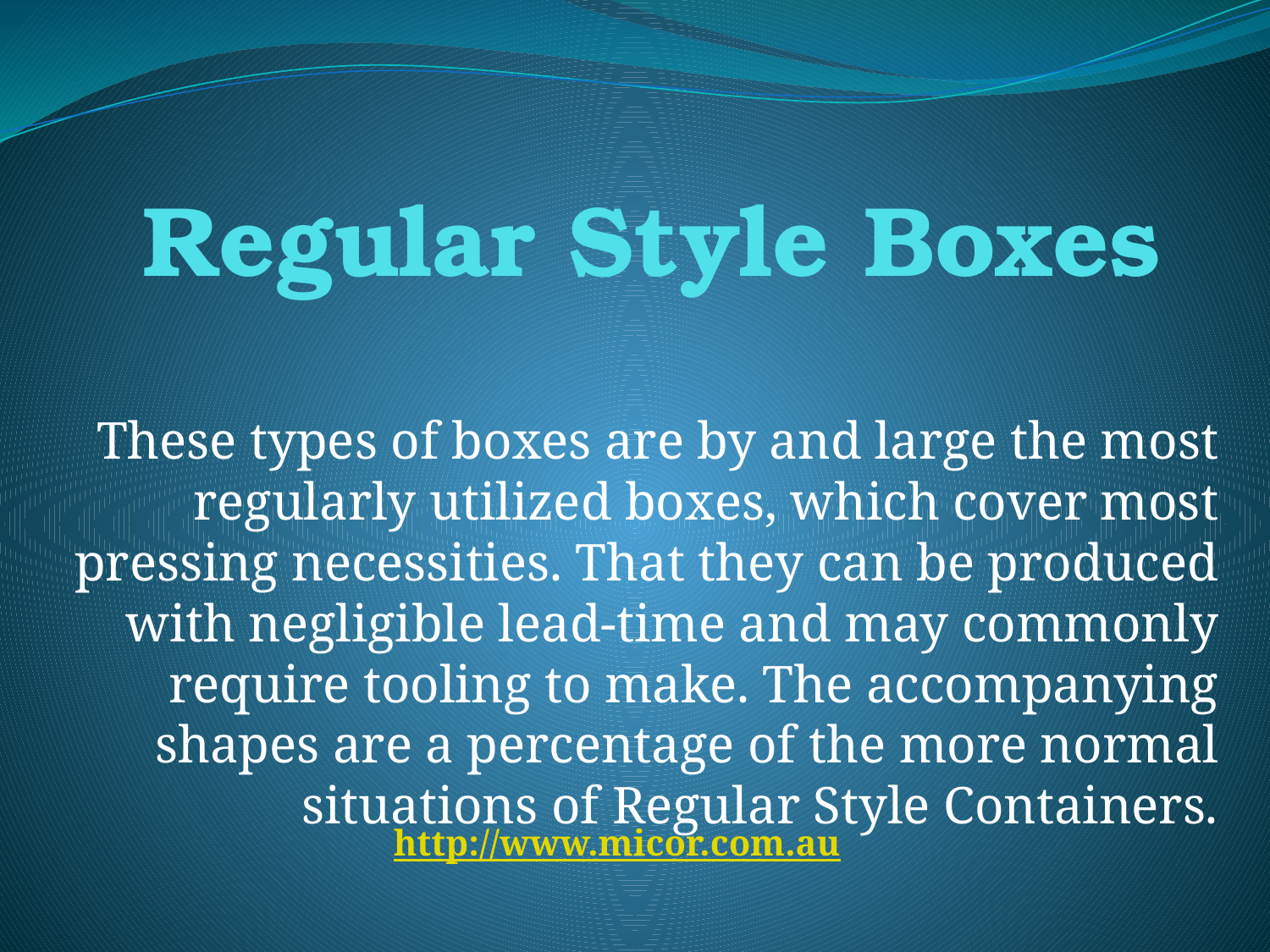

# Regular Style Boxes
These types of boxes are by and large the most regularly utilized boxes, which cover most pressing necessities. That they can be produced with negligible lead-time and may commonly require tooling to make. The accompanying shapes are a percentage of the more normal situations of Regular Style Containers.
http://www.micor.com.au